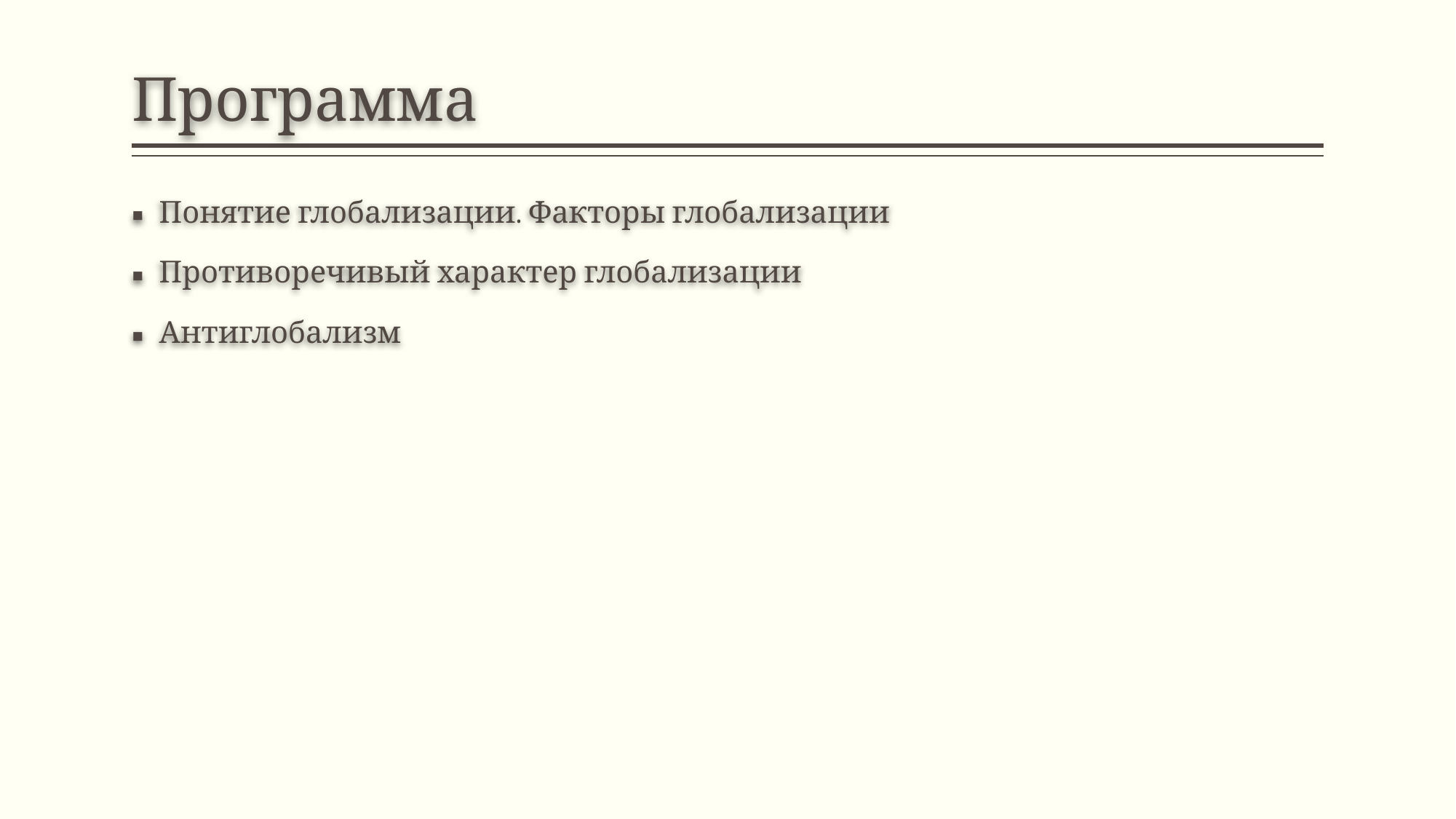

# Программа
Понятие глобализации. Факторы глобализации
Противоречивый характер глобализации
Антиглобализм